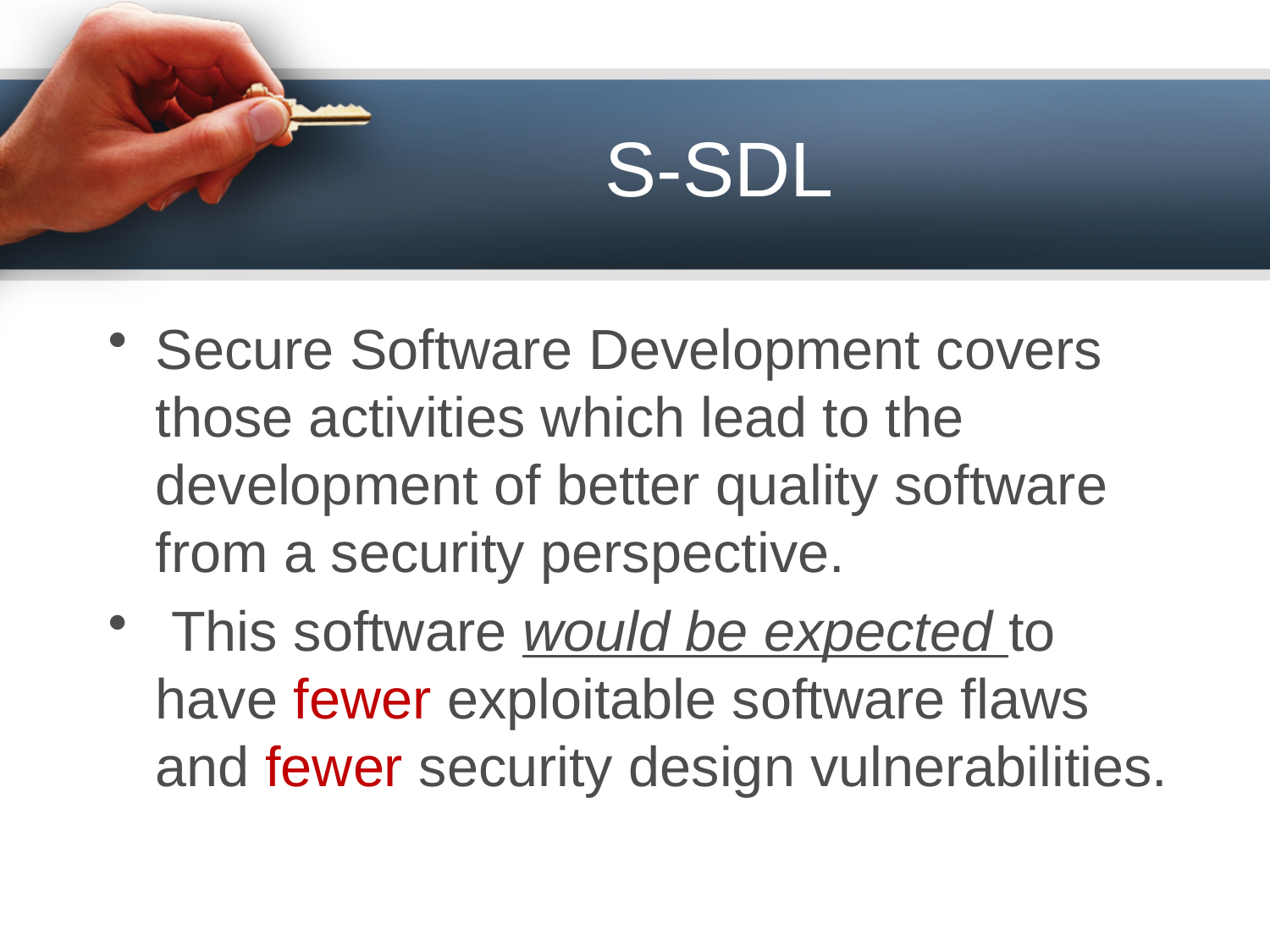

# S-SDL
Secure Software Development covers those activities which lead to the development of better quality software from a security perspective.
 This software would be expected to have fewer exploitable software flaws and fewer security design vulnerabilities.